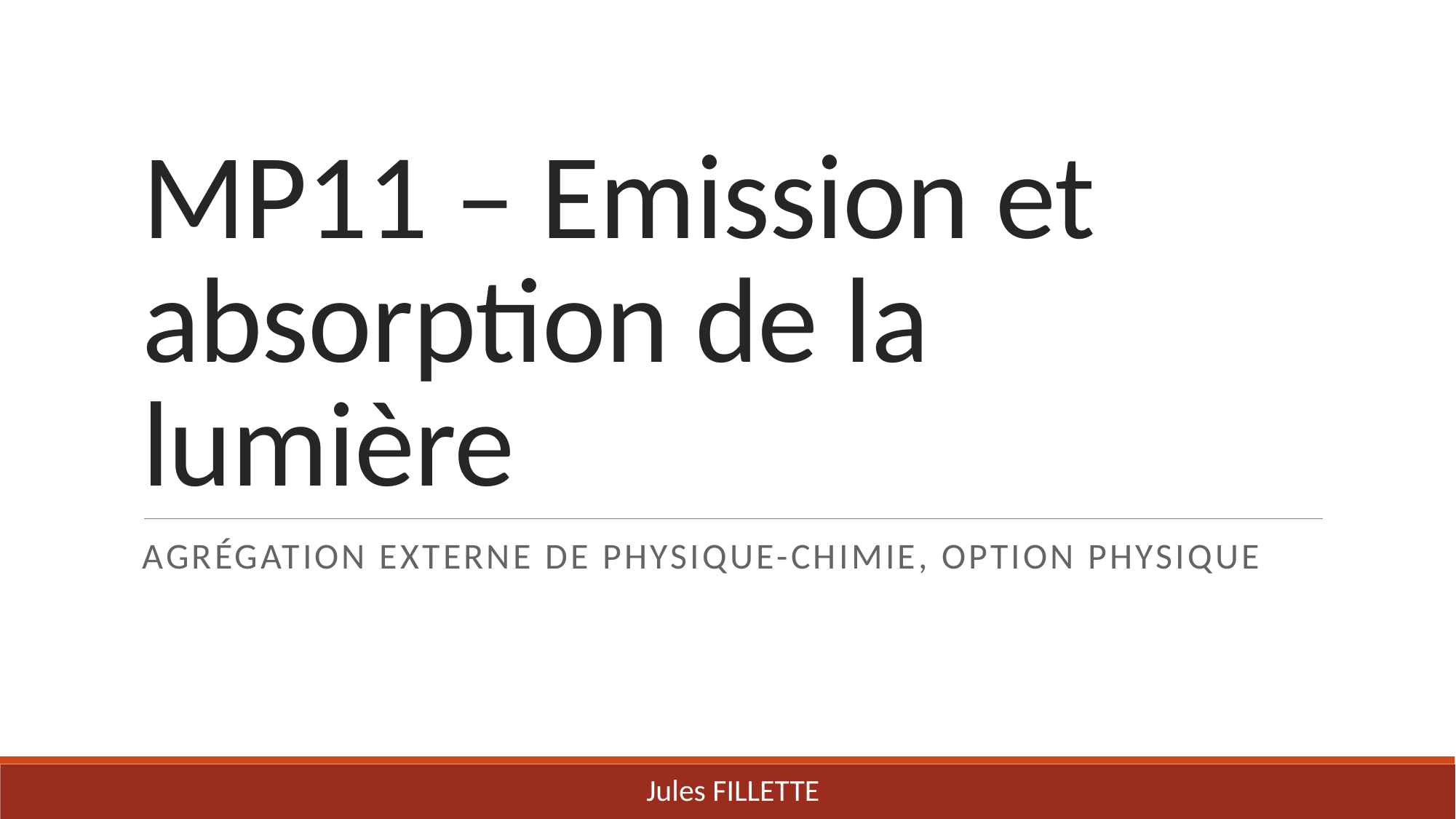

# MP11 – Emission et absorption de la lumière
Agrégation externe de Physique-chimie, option Physique
Jules FILLETTE